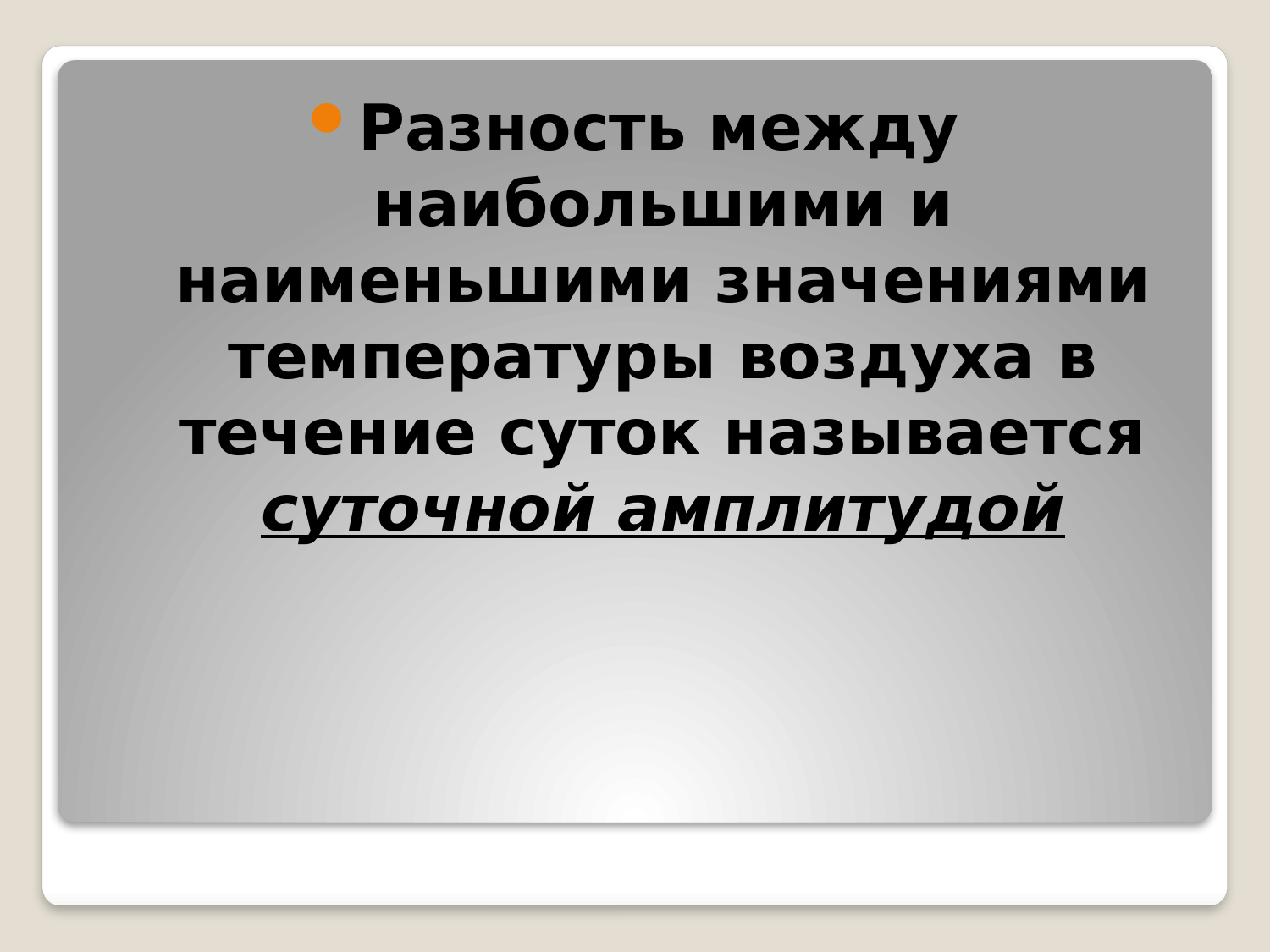

Разность между  наибольшими и наименьшими значениями температуры воздуха в течение суток называется суточной амплитудой
#